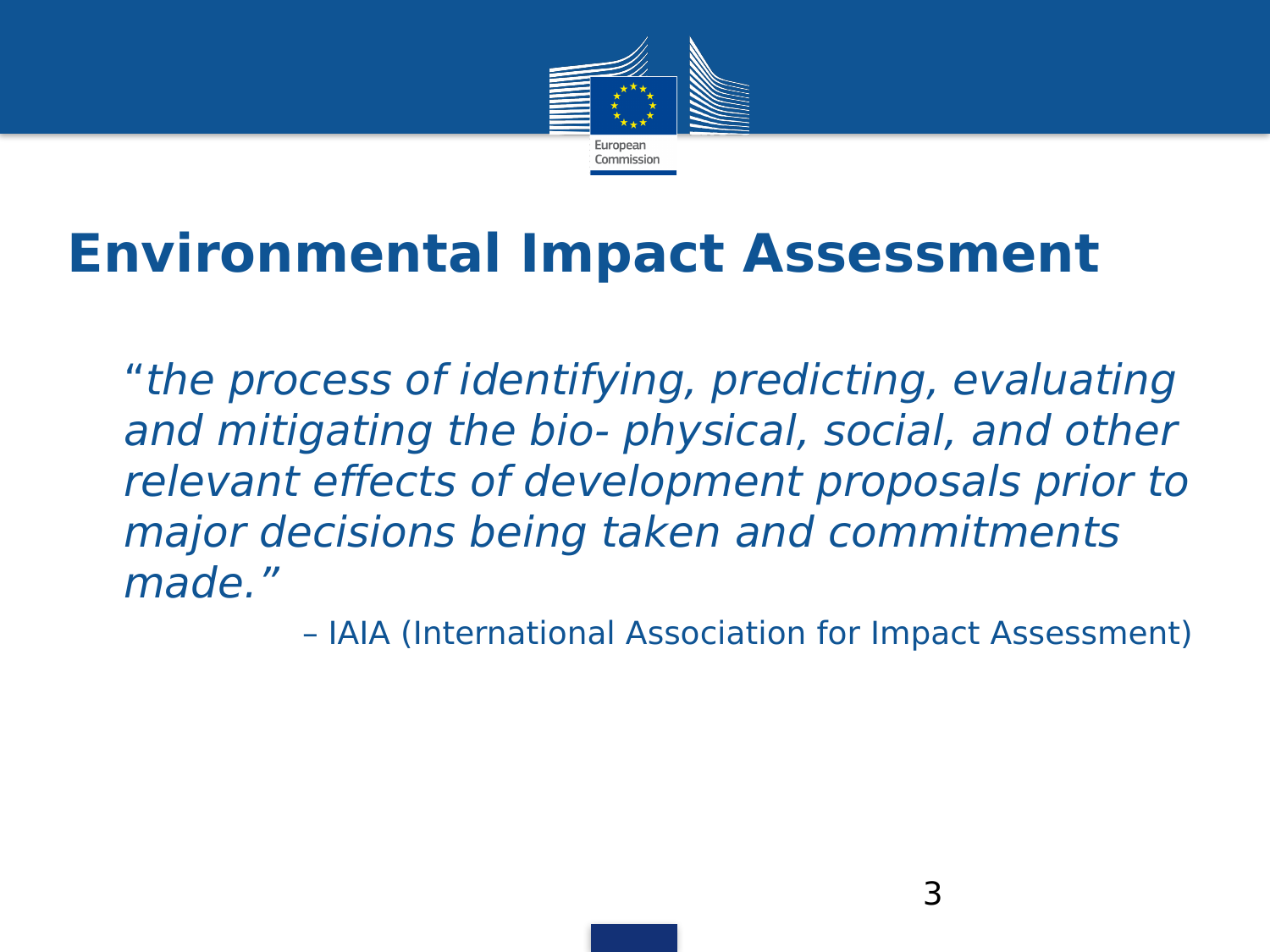

# Environmental Impact Assessment
“the process of identifying, predicting, evaluating and mitigating the bio- physical, social, and other relevant effects of development proposals prior to major decisions being taken and commitments made.”
– IAIA (International Association for Impact Assessment)

3